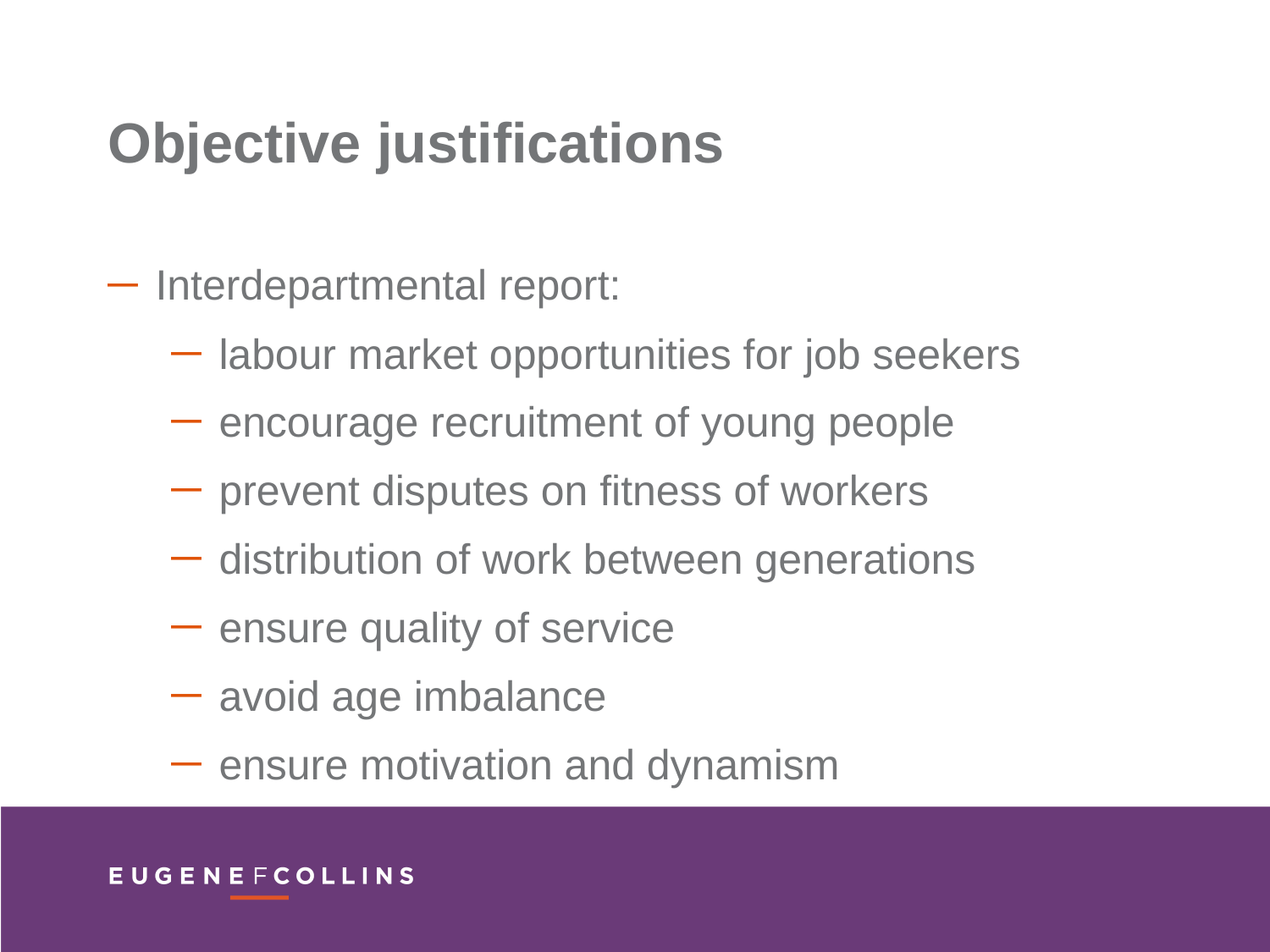

Objective justifications
Interdepartmental report:
labour market opportunities for job seekers
encourage recruitment of young people
prevent disputes on fitness of workers
distribution of work between generations
ensure quality of service
avoid age imbalance
ensure motivation and dynamism